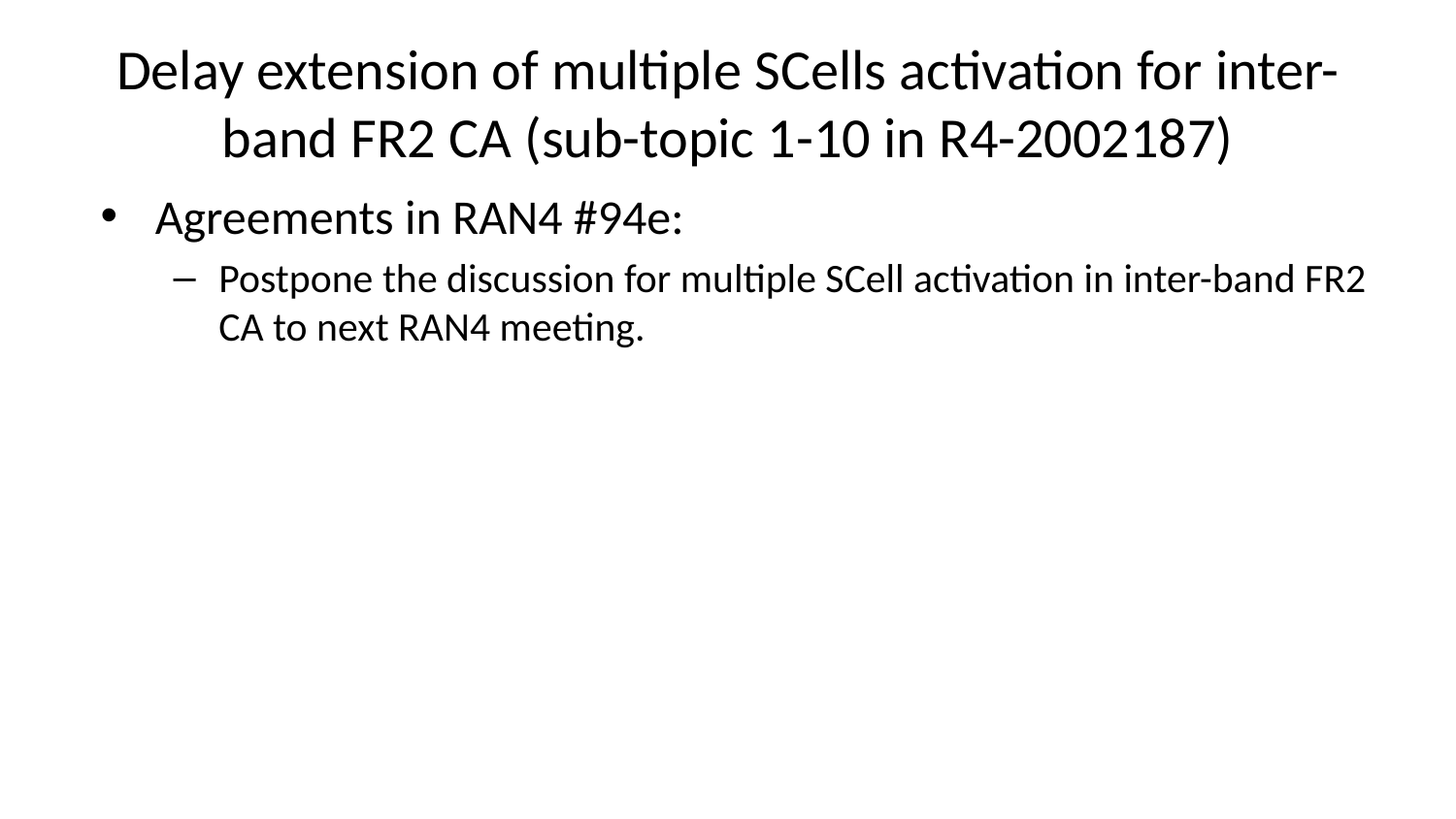

# Delay extension of multiple SCells activation for inter-band FR2 CA (sub-topic 1-10 in R4-2002187)
Agreements in RAN4 #94e:
Postpone the discussion for multiple SCell activation in inter-band FR2 CA to next RAN4 meeting.